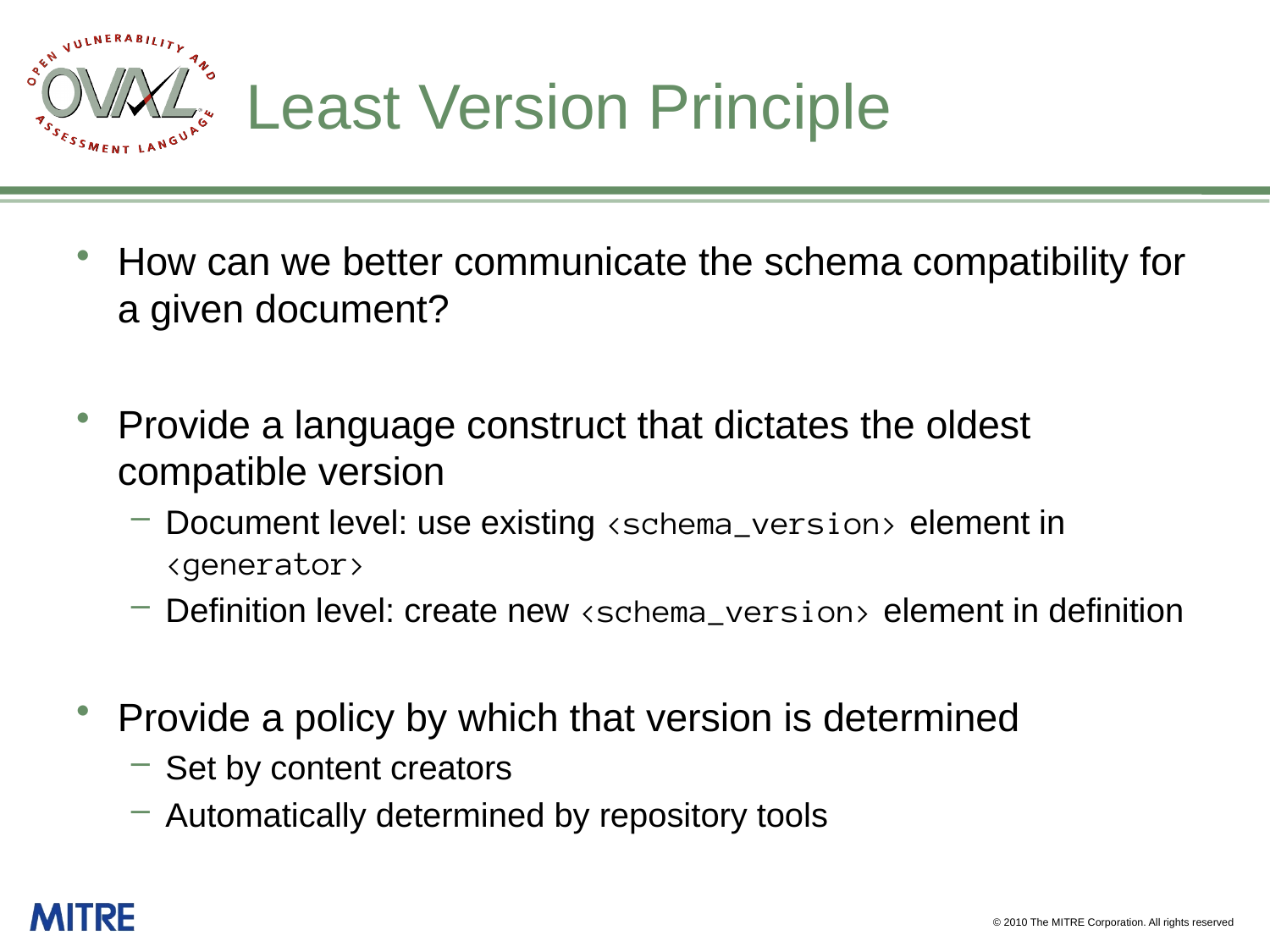

# Least Version Principle
How can we better communicate the schema compatibility for a given document?

Provide a language construct that dictates the oldest compatible version
Document level: use existing <schema_version> element in <generator>
Definition level: create new <schema_version> element in definition

Provide a policy by which that version is determined
Set by content creators
Automatically determined by repository tools